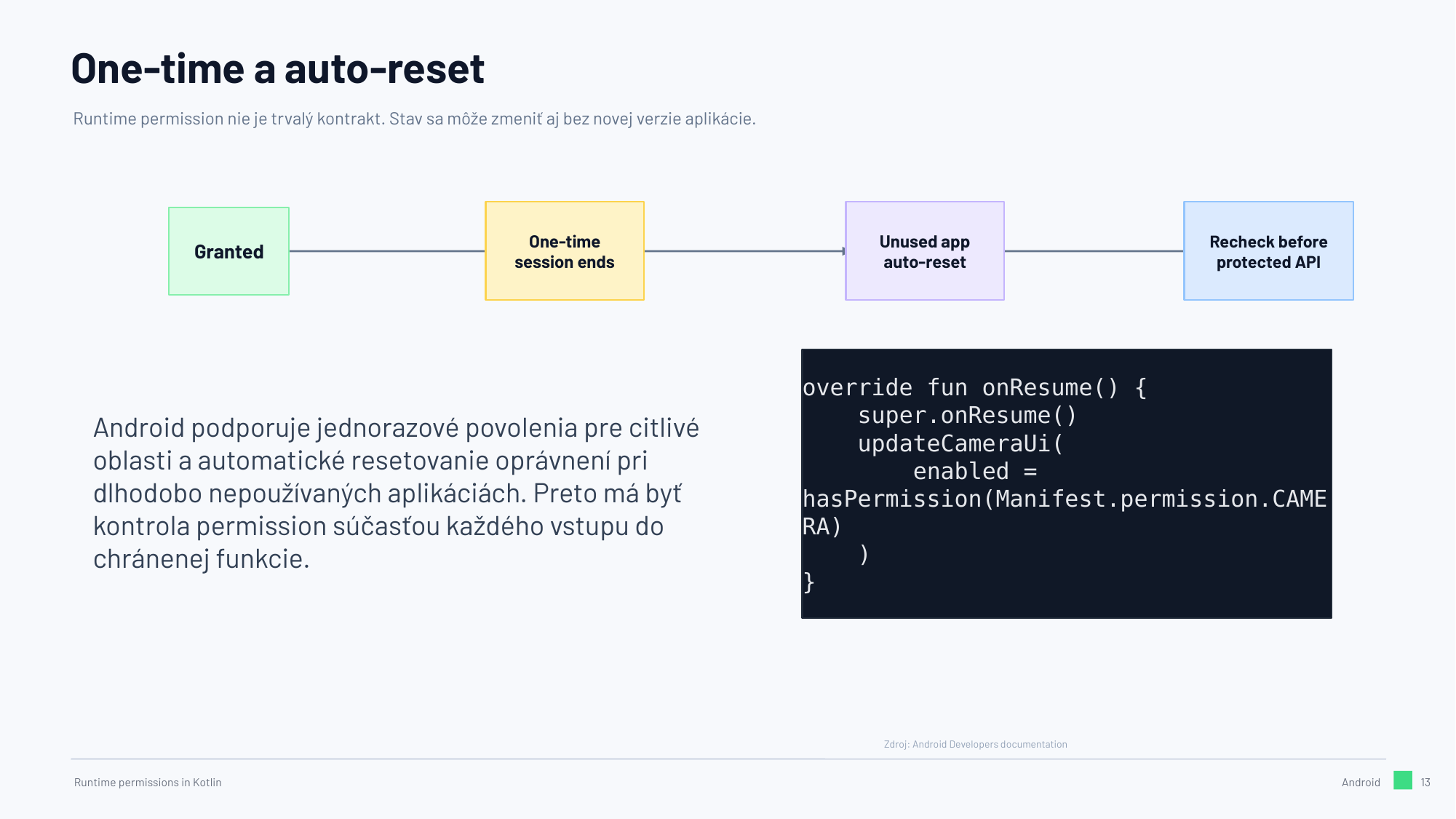

One-time a auto-reset
Runtime permission nie je trvalý kontrakt. Stav sa môže zmeniť aj bez novej verzie aplikácie.
One-time
session ends
Unused app
auto-reset
Recheck before
protected API
Granted

override fun onResume() {
    super.onResume()
    updateCameraUi(
        enabled = hasPermission(Manifest.permission.CAMERA)
    )
}
Android podporuje jednorazové povolenia pre citlivé oblasti a automatické resetovanie oprávnení pri dlhodobo nepoužívaných aplikáciách. Preto má byť kontrola permission súčasťou každého vstupu do chránenej funkcie.
Zdroj: Android Developers documentation
13